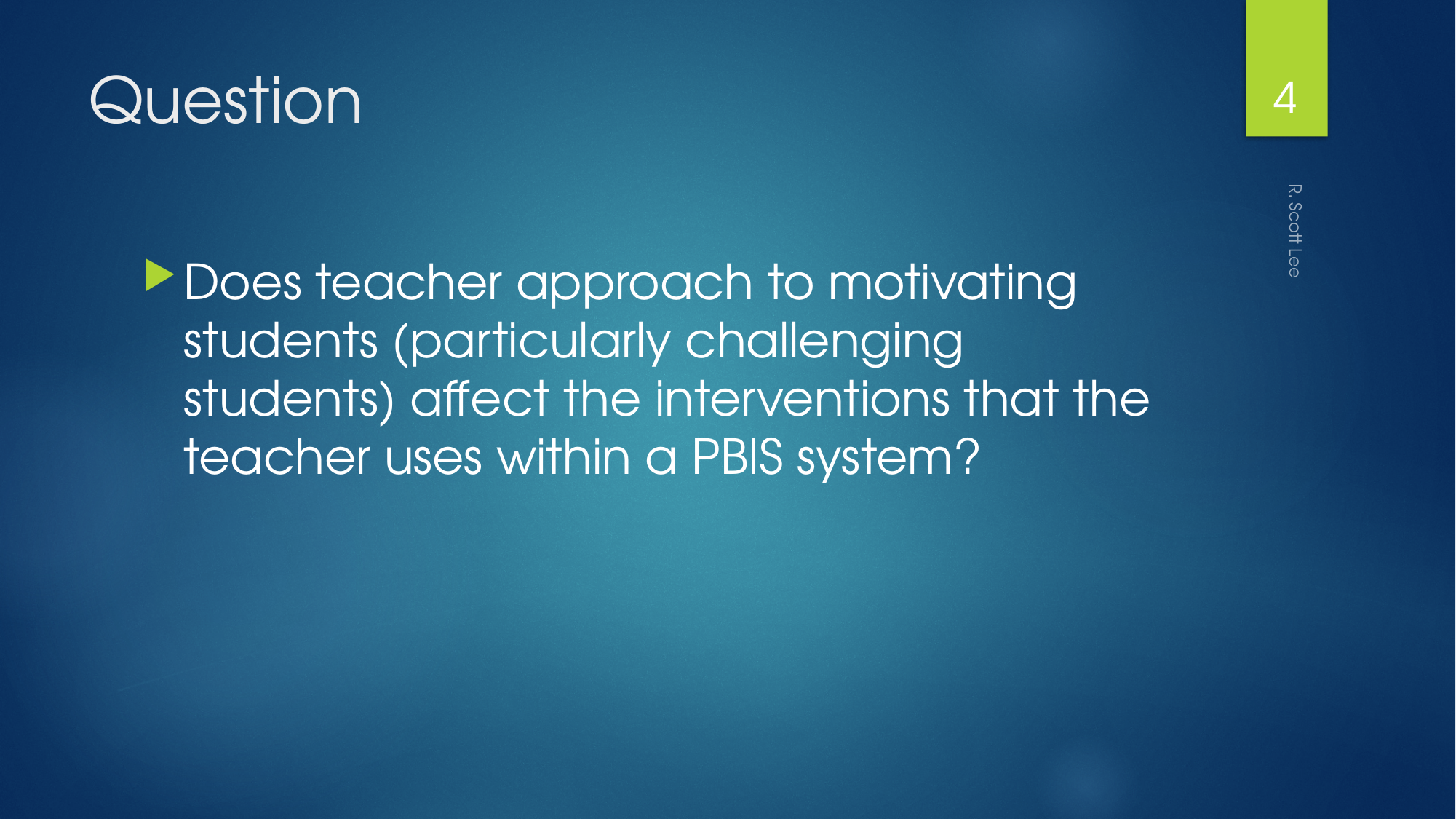

4
# Question
Does teacher approach to motivating students (particularly challenging students) affect the interventions that the teacher uses within a PBIS system?
R. Scott Lee